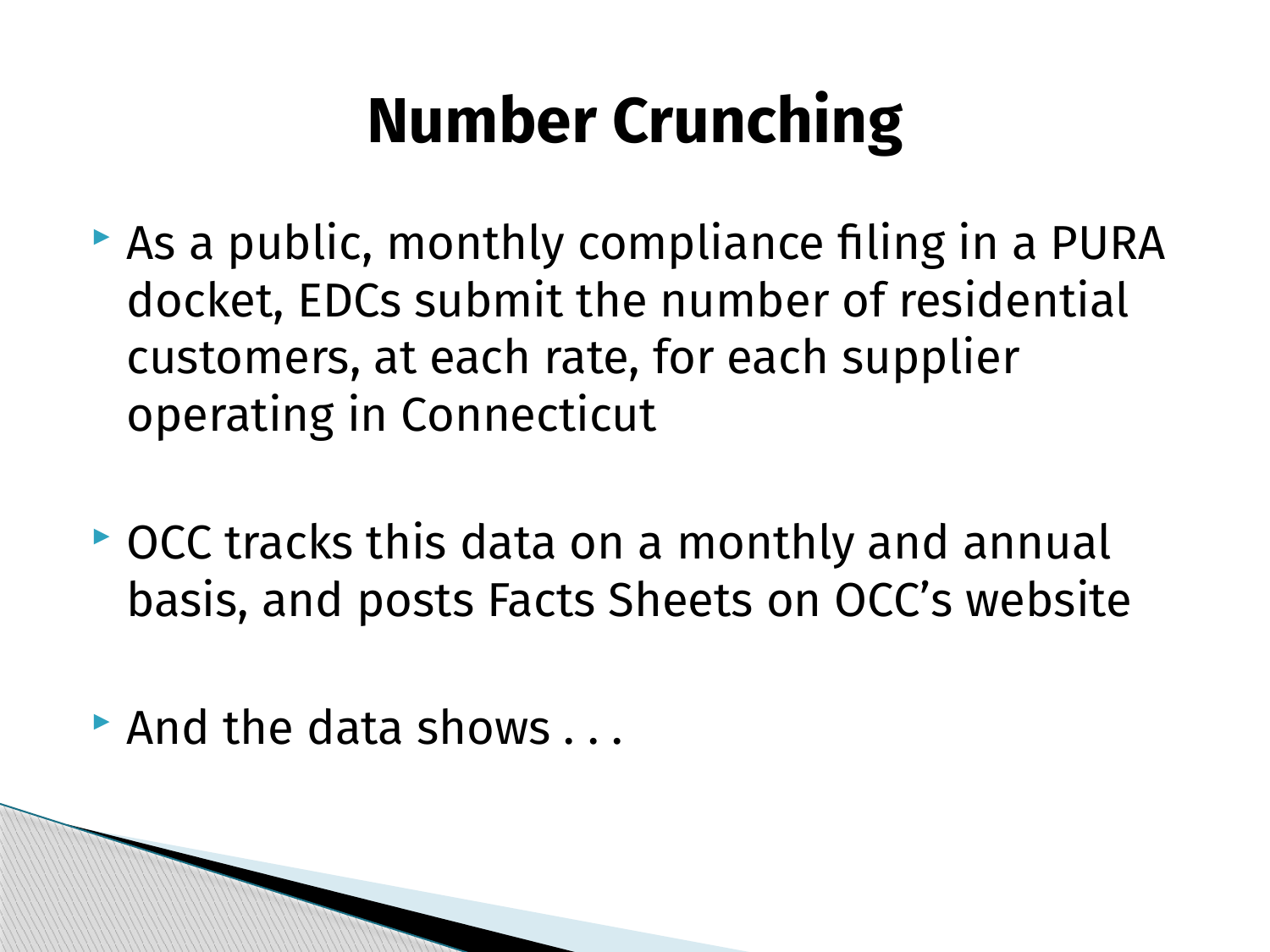

# Number Crunching
As a public, monthly compliance filing in a PURA docket, EDCs submit the number of residential customers, at each rate, for each supplier operating in Connecticut

OCC tracks this data on a monthly and annual basis, and posts Facts Sheets on OCC’s website

And the data shows . . .